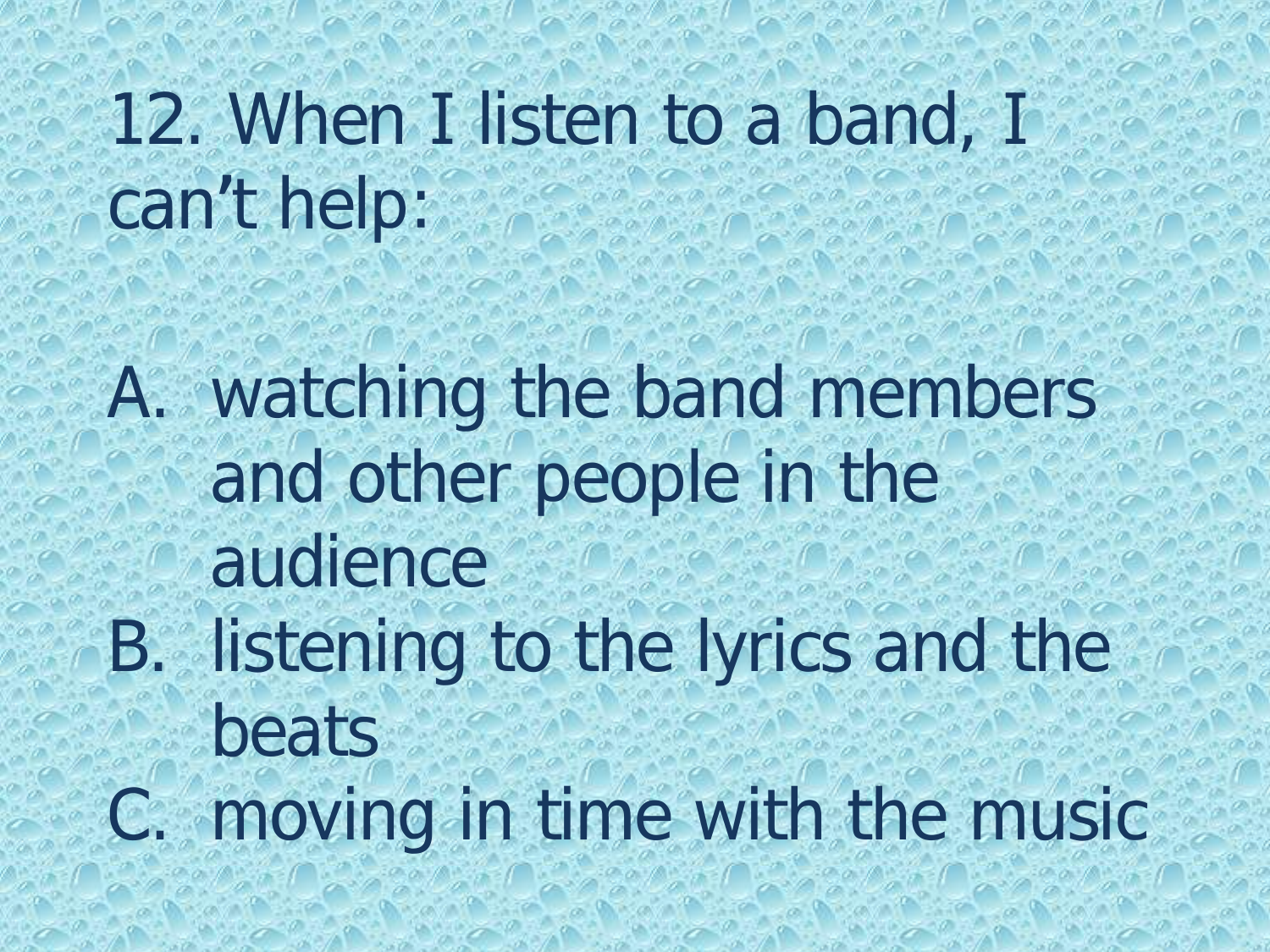

12. When I listen to a band, I can’t help:

watching the band members and other people in the audience
listening to the lyrics and the beats
moving in time with the music